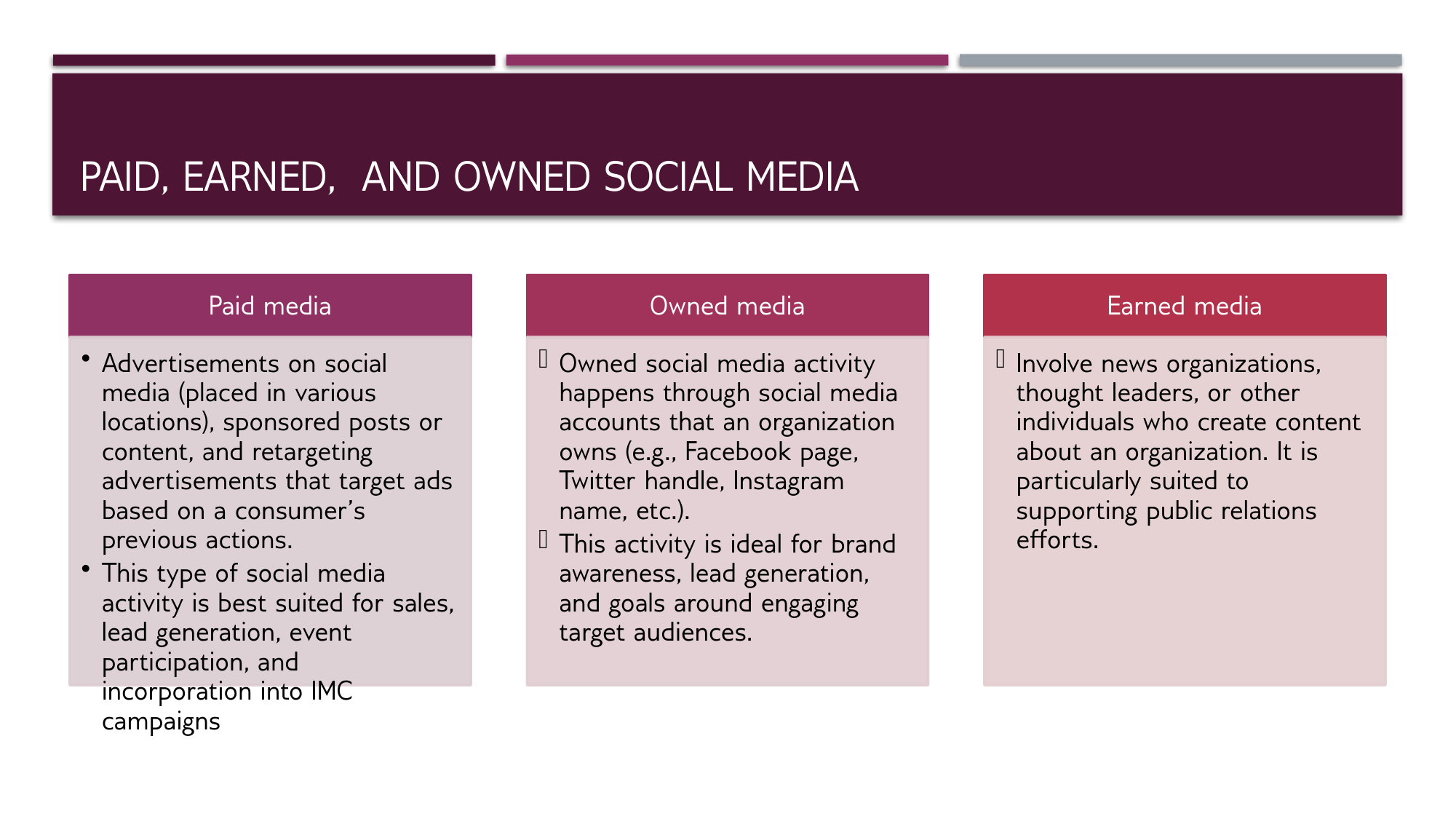

# Paid, earned,  and owned social media
Paid media
Advertisements on social media (placed in various locations), sponsored posts or content, and retargeting advertisements that target ads based on a consumer’s previous actions.
This type of social media activity is best suited for sales, lead generation, event participation, and incorporation into IMC campaigns
Owned media
Owned social media activity happens through social media accounts that an organization owns (e.g., Facebook page, Twitter handle, Instagram name, etc.).
This activity is ideal for brand awareness, lead generation, and goals around engaging target audiences.
Earned media
Involve news organizations, thought leaders, or other individuals who create content about an organization. It is particularly suited to supporting public relations efforts.